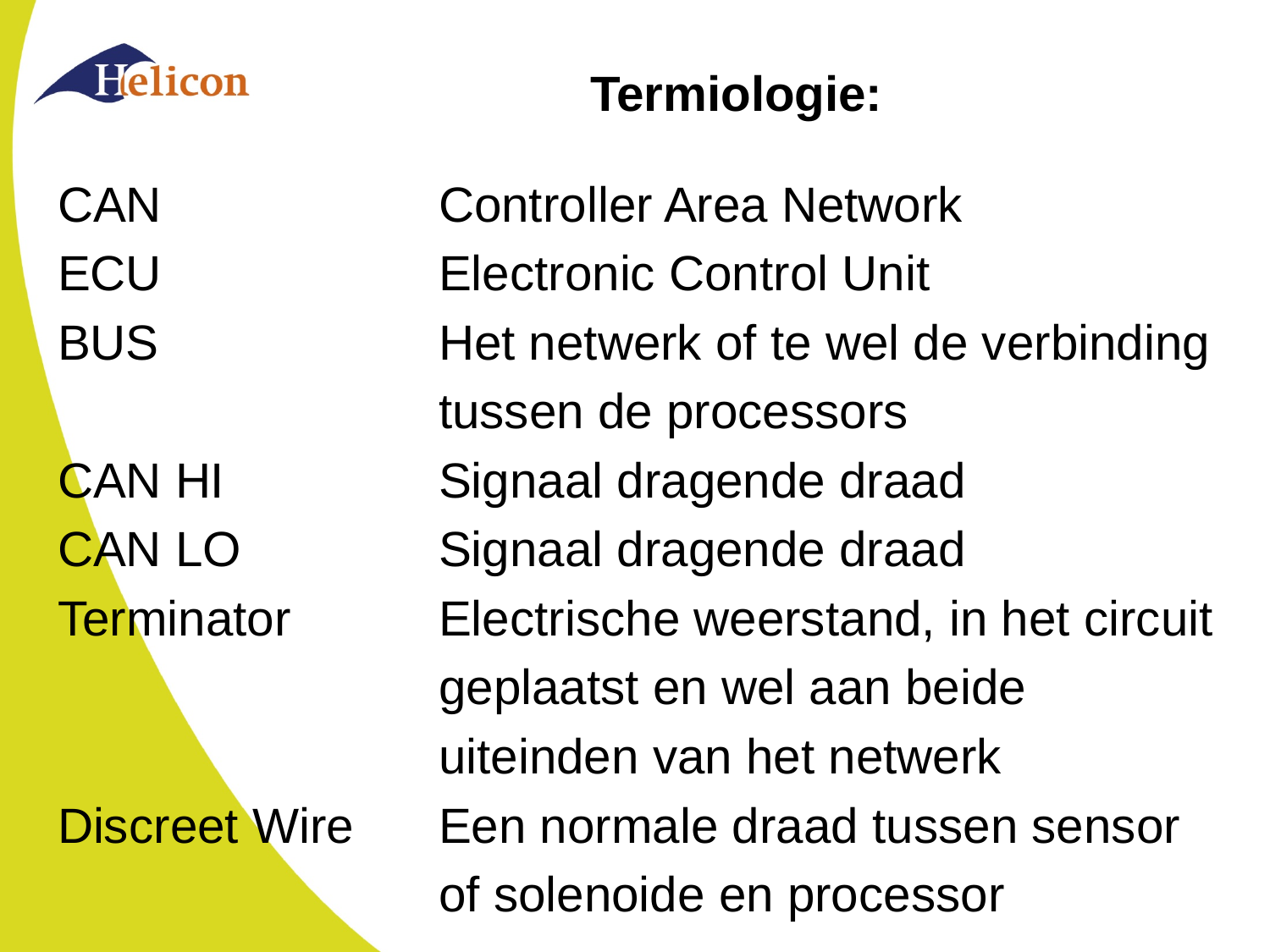

# Termiologie:
CAN			Controller Area Network
ECU			Electronic Control Unit
BUS			Het netwerk of te wel de verbinding
			tussen de processors
CAN HI		Signaal dragende draad
CAN LO		Signaal dragende draad
Terminator		Electrische weerstand, in het circuit
			geplaatst en wel aan beide
			uiteinden van het netwerk
Discreet Wire	Een normale draad tussen sensor
			of solenoide en processor